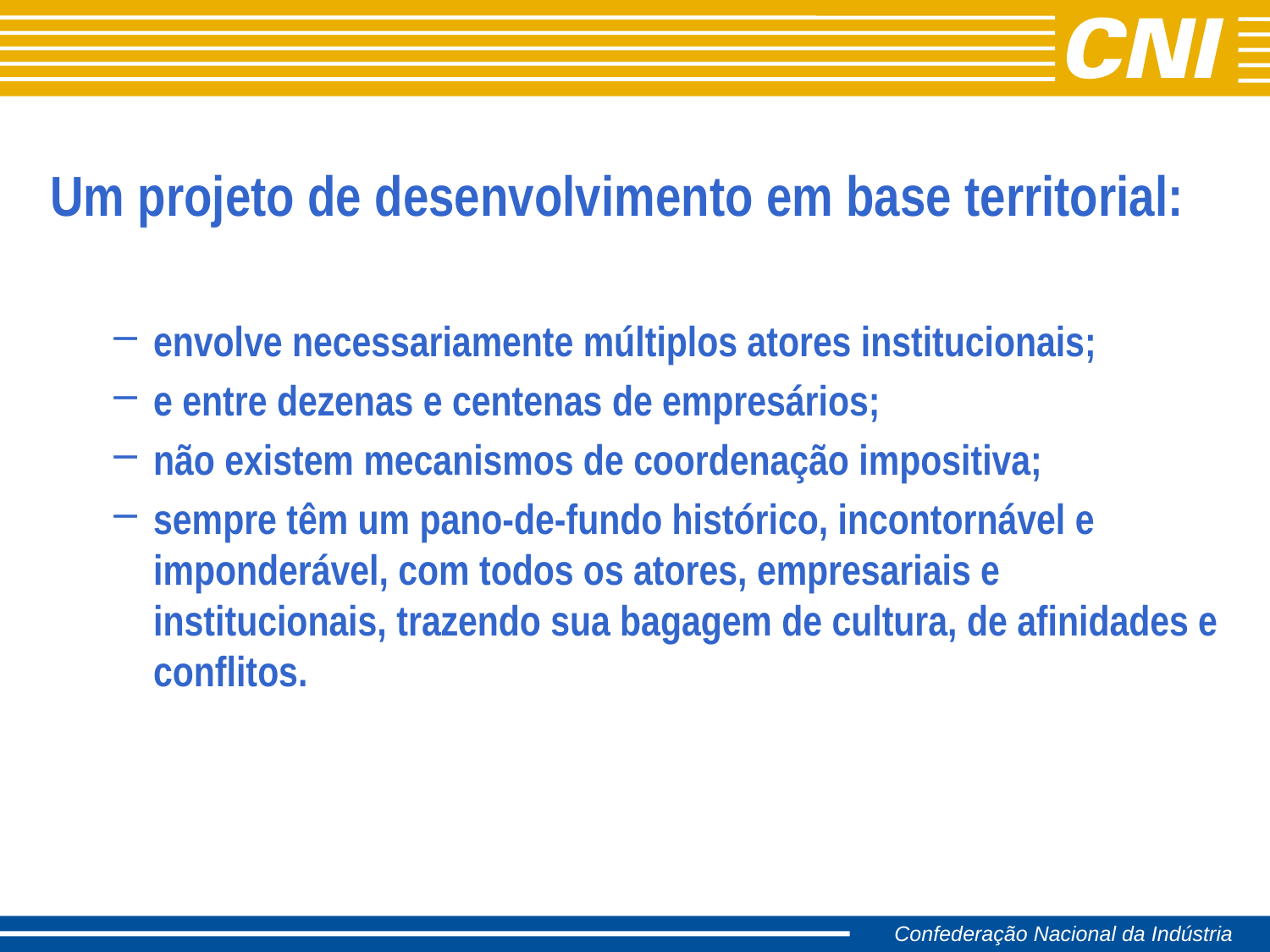

Um projeto de desenvolvimento em base territorial:

envolve necessariamente múltiplos atores institucionais;
e entre dezenas e centenas de empresários;
não existem mecanismos de coordenação impositiva;
sempre têm um pano-de-fundo histórico, incontornável e imponderável, com todos os atores, empresariais e institucionais, trazendo sua bagagem de cultura, de afinidades e conflitos.